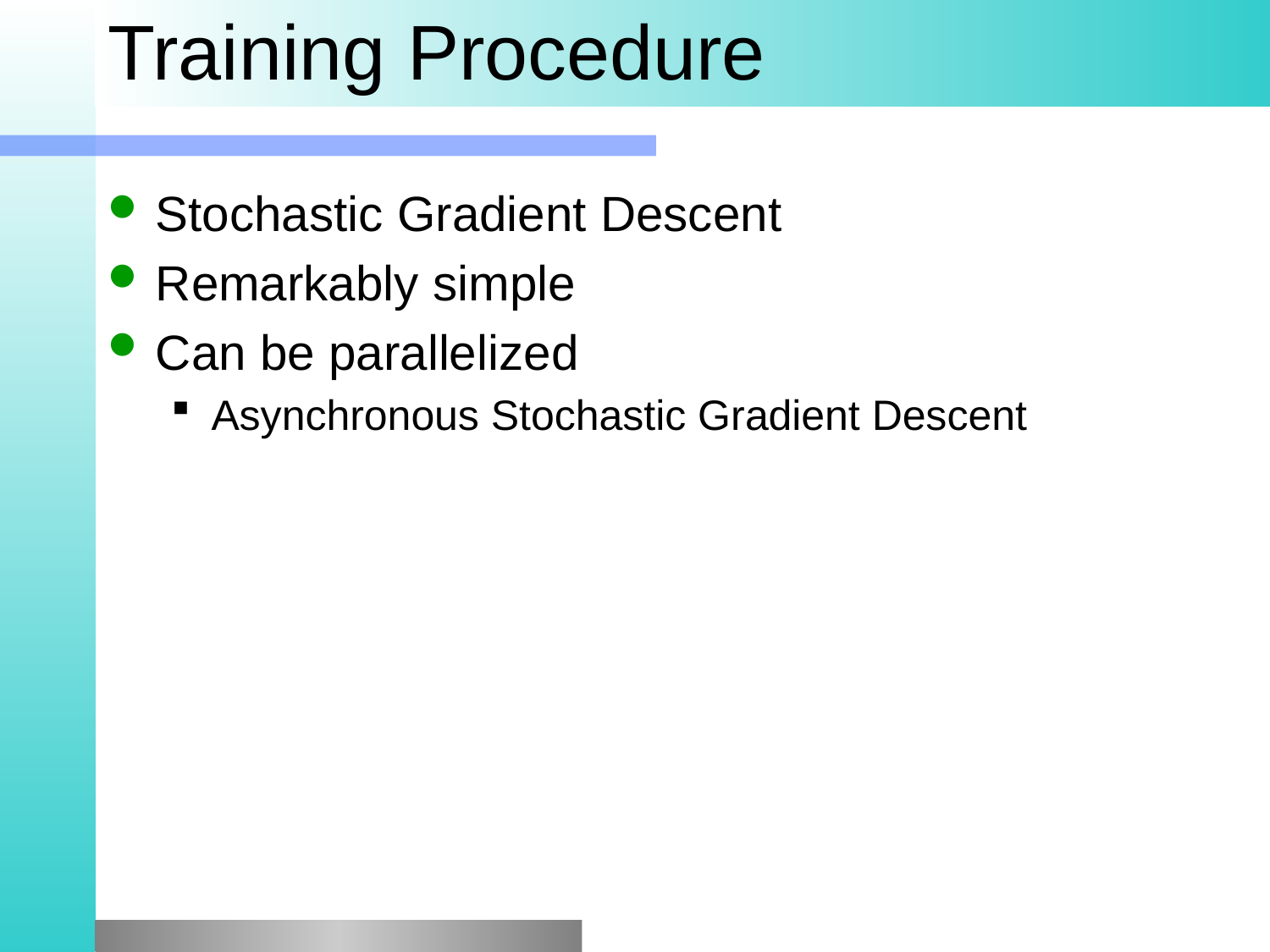

# Training Procedure
Stochastic Gradient Descent
Remarkably simple
Can be parallelized
Asynchronous Stochastic Gradient Descent